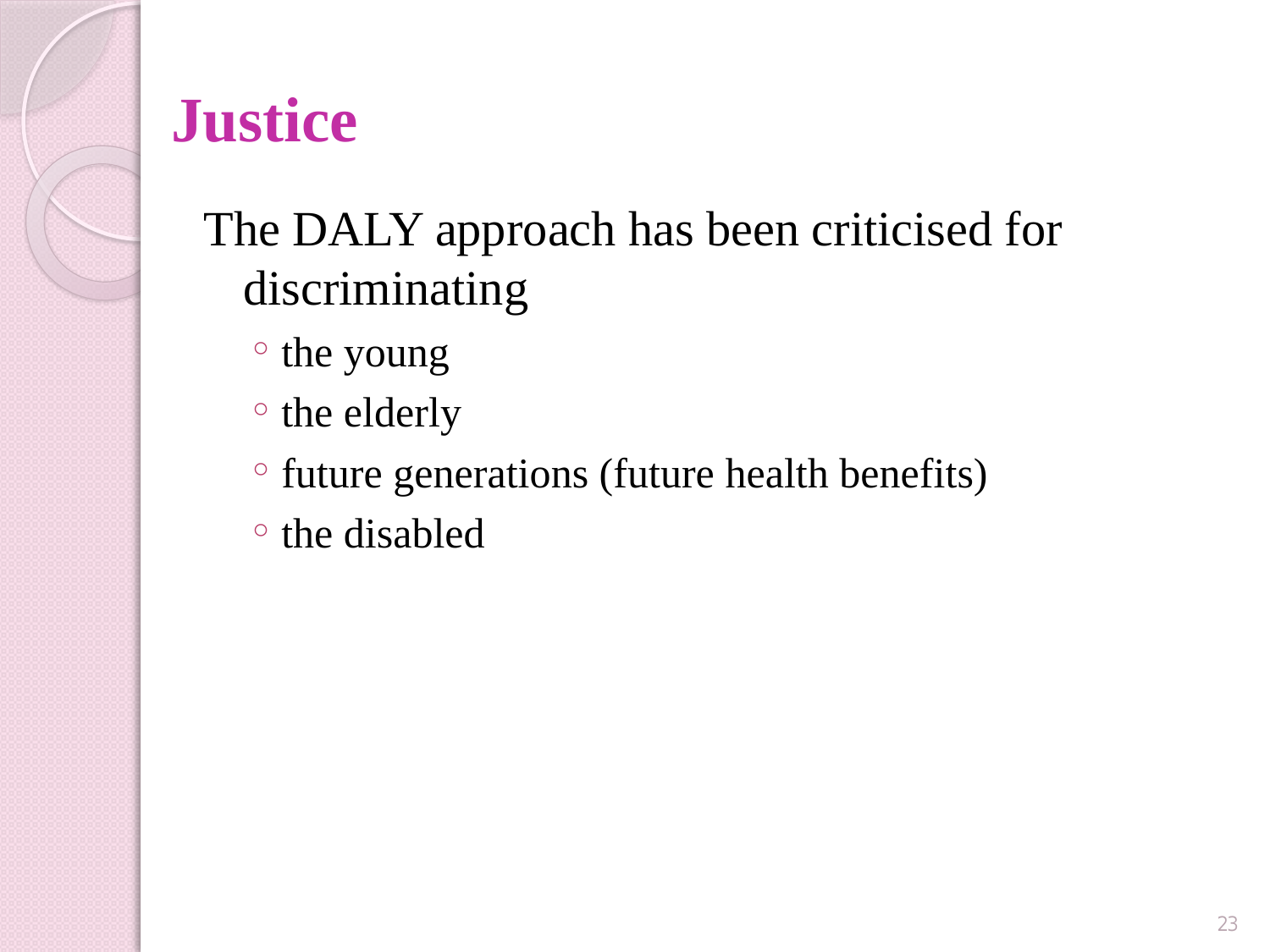

# Justice
The DALY approach has been criticised for discriminating
the young
the elderly
future generations (future health benefits)
the disabled

23